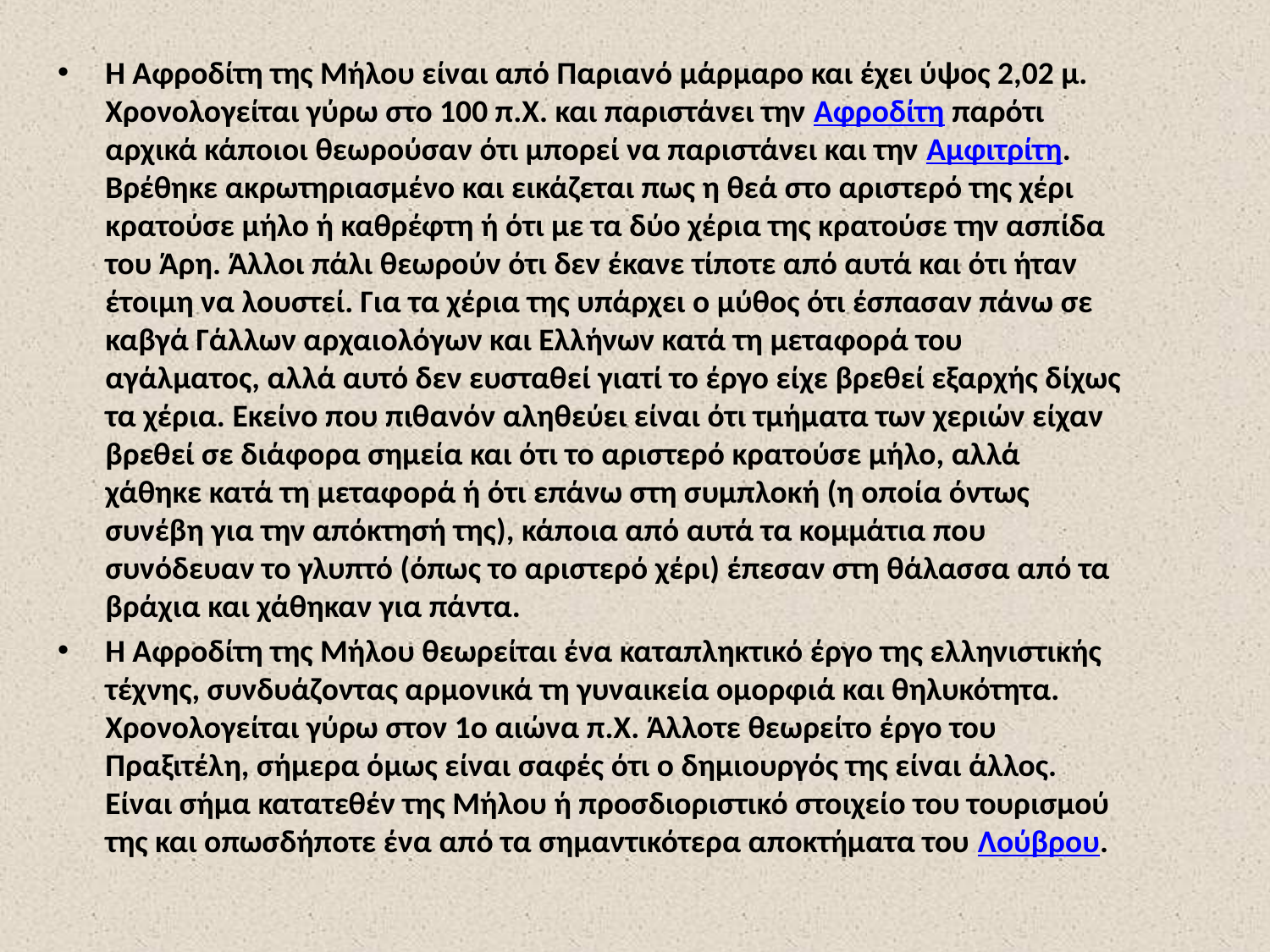

Η Αφροδίτη της Μήλου είναι από Παριανό μάρμαρο και έχει ύψος 2,02 μ. Χρονολογείται γύρω στο 100 π.Χ. και παριστάνει την Αφροδίτη παρότι αρχικά κάποιοι θεωρούσαν ότι μπορεί να παριστάνει και την Αμφιτρίτη. Βρέθηκε ακρωτηριασμένο και εικάζεται πως η θεά στο αριστερό της χέρι κρατούσε μήλο ή καθρέφτη ή ότι με τα δύο χέρια της κρατούσε την ασπίδα του Άρη. Άλλοι πάλι θεωρούν ότι δεν έκανε τίποτε από αυτά και ότι ήταν έτοιμη να λουστεί. Για τα χέρια της υπάρχει ο μύθος ότι έσπασαν πάνω σε καβγά Γάλλων αρχαιολόγων και Ελλήνων κατά τη μεταφορά του αγάλματος, αλλά αυτό δεν ευσταθεί γιατί το έργο είχε βρεθεί εξαρχής δίχως τα χέρια. Εκείνο που πιθανόν αληθεύει είναι ότι τμήματα των χεριών είχαν βρεθεί σε διάφορα σημεία και ότι το αριστερό κρατούσε μήλο, αλλά χάθηκε κατά τη μεταφορά ή ότι επάνω στη συμπλοκή (η οποία όντως συνέβη για την απόκτησή της), κάποια από αυτά τα κομμάτια που συνόδευαν το γλυπτό (όπως το αριστερό χέρι) έπεσαν στη θάλασσα από τα βράχια και χάθηκαν για πάντα.
Η Αφροδίτη της Μήλου θεωρείται ένα καταπληκτικό έργο της ελληνιστικής τέχνης, συνδυάζοντας αρμονικά τη γυναικεία ομορφιά και θηλυκότητα. Χρονολογείται γύρω στον 1ο αιώνα π.Χ. Άλλοτε θεωρείτο έργο του Πραξιτέλη, σήμερα όμως είναι σαφές ότι ο δημιουργός της είναι άλλος. Είναι σήμα κατατεθέν της Μήλου ή προσδιοριστικό στοιχείο του τουρισμού της και οπωσδήποτε ένα από τα σημαντικότερα αποκτήματα του Λούβρου.